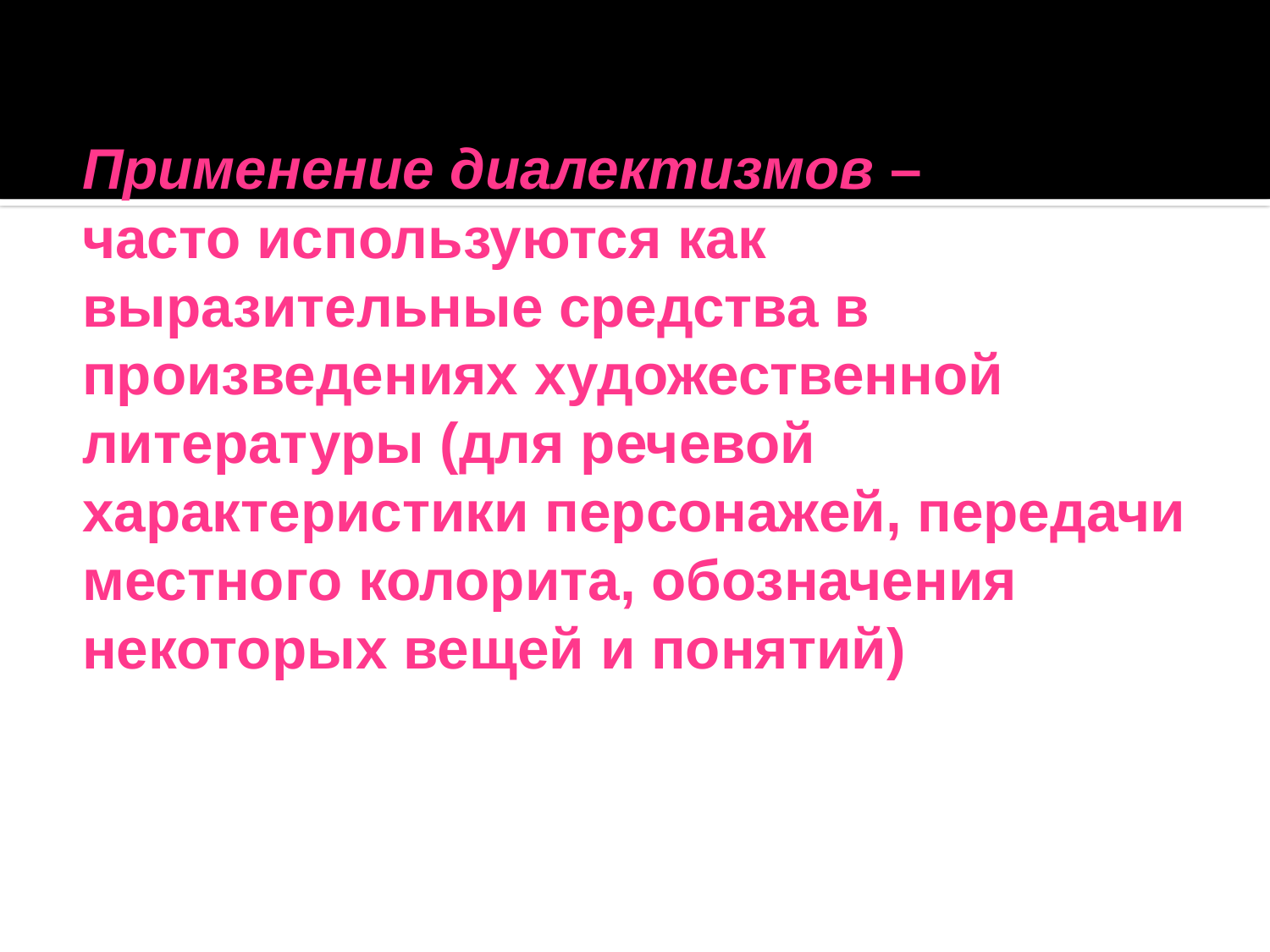

# Применение диалектизмов – часто используются как выразительные средства в произведениях художественной литературы (для речевой характеристики персонажей, передачи местного колорита, обозначения некоторых вещей и понятий)